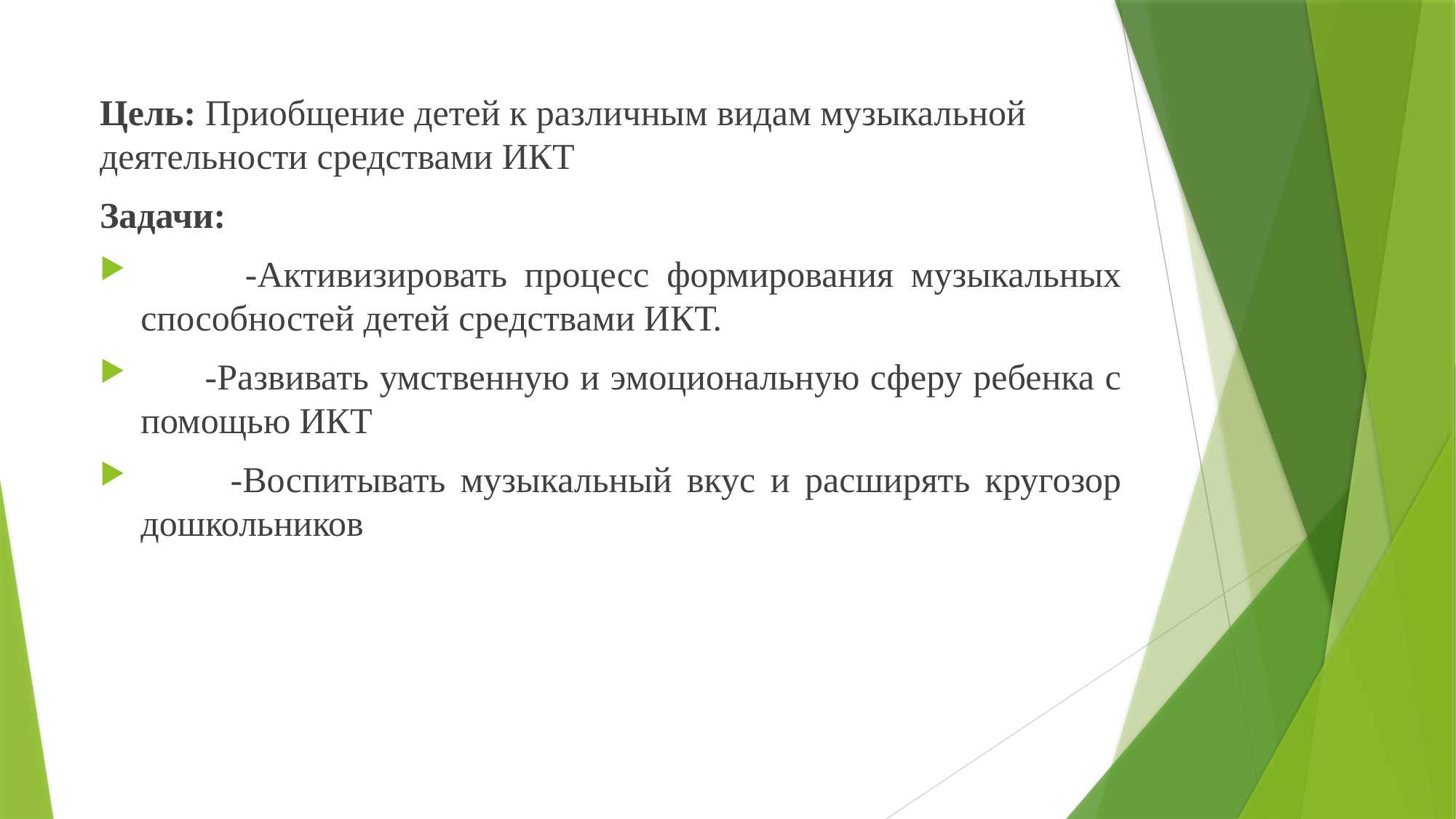

Цель: Приобщение детей к различным видам музыкальной деятельности средствами ИКТ
Задачи:
      -Активизировать процесс формирования музыкальных способностей детей средствами ИКТ.
      -Развивать умственную и эмоциональную сферу ребенка с помощью ИКТ
      -Воспитывать музыкальный вкус и расширять кругозор дошкольников